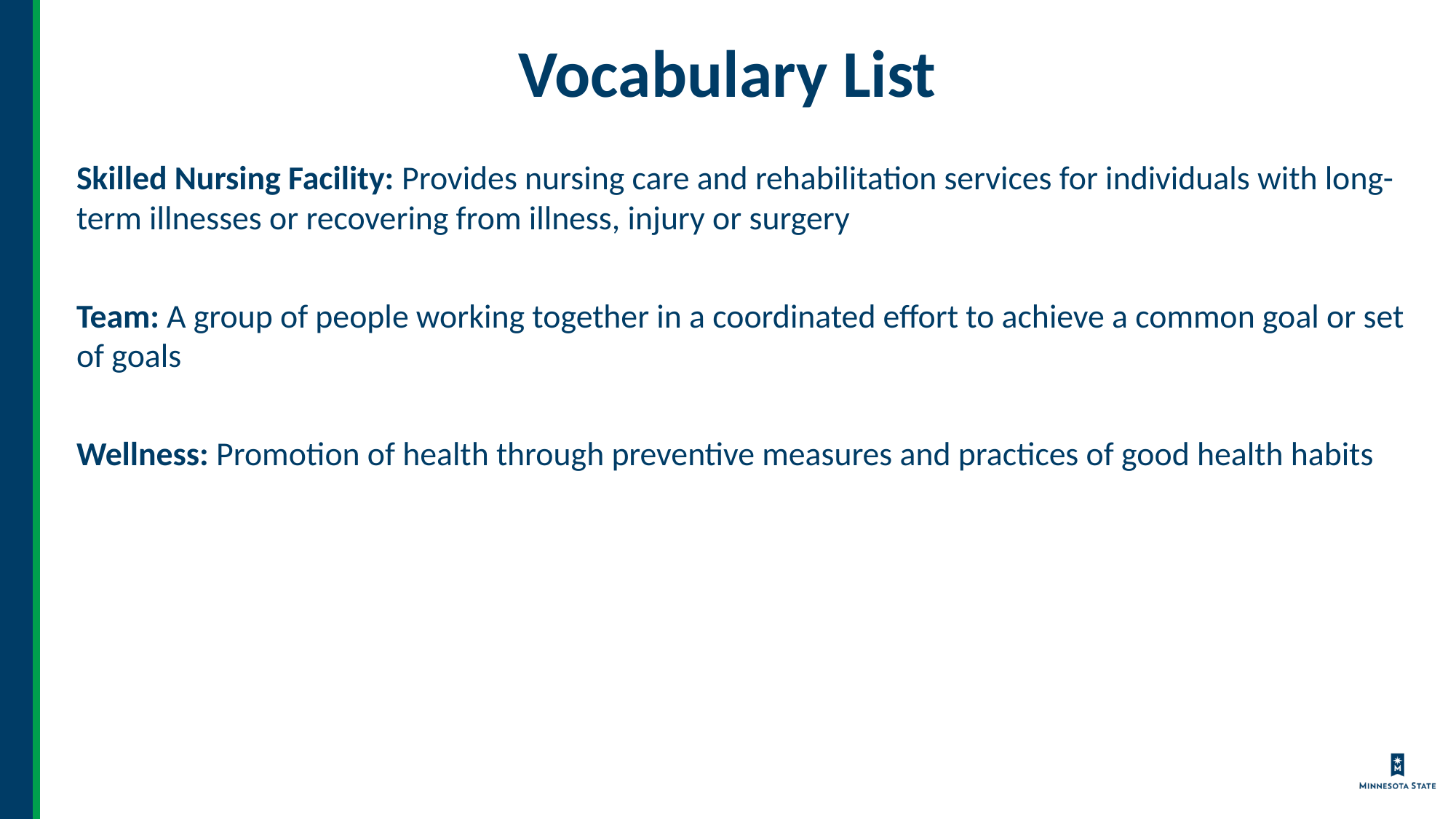

# Vocabulary List
Skilled Nursing Facility: Provides nursing care and rehabilitation services for individuals with long-term illnesses or recovering from illness, injury or surgery

Team: A group of people working together in a coordinated effort to achieve a common goal or set of goals

Wellness: Promotion of health through preventive measures and practices of good health habits